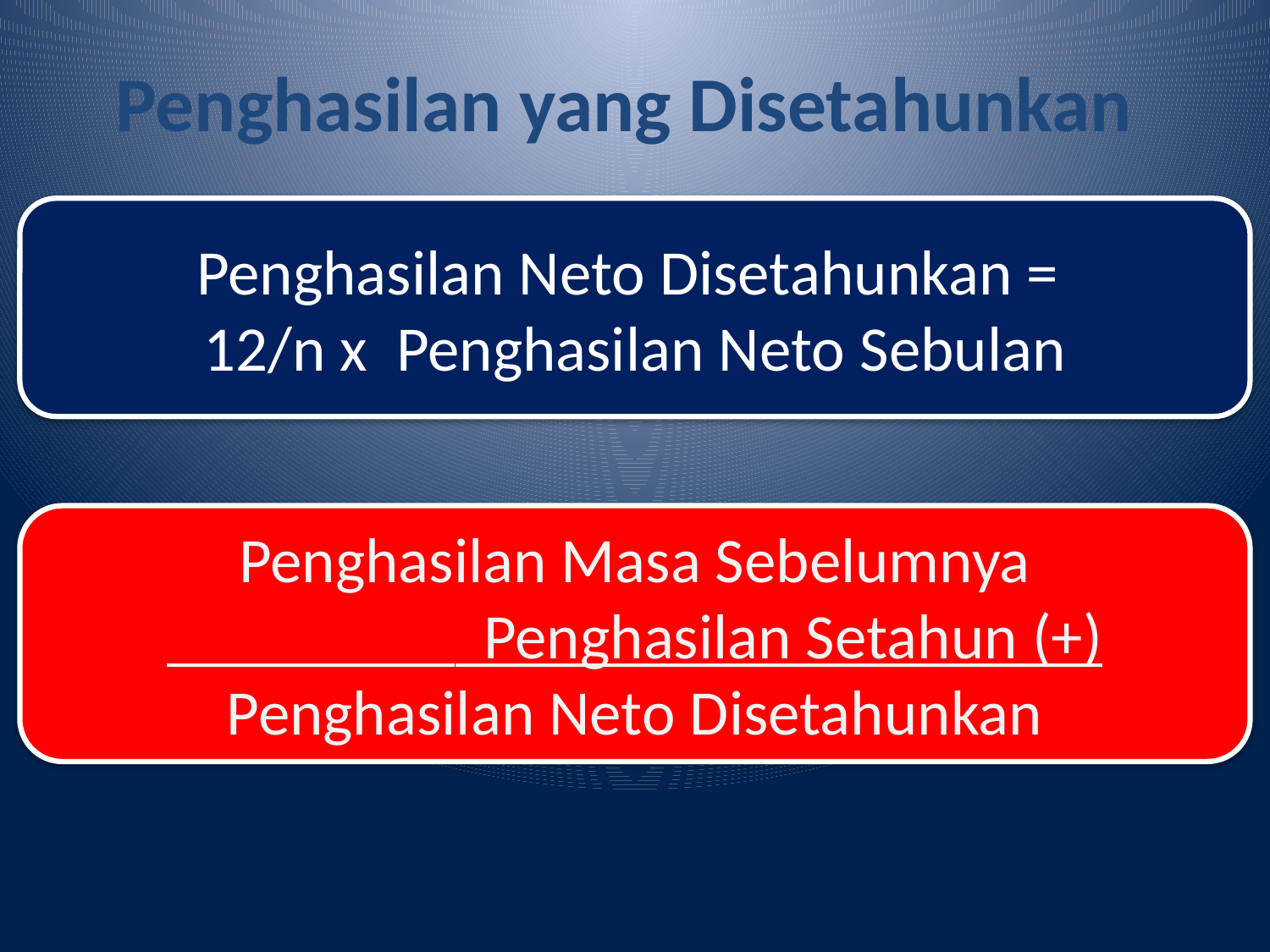

# Penghasilan yang Disetahunkan
Penghasilan Neto Disetahunkan =
12/n x  Penghasilan Neto Sebulan
Penghasilan Masa Sebelumnya
                      Penghasilan Setahun (+)
Penghasilan Neto Disetahunkan